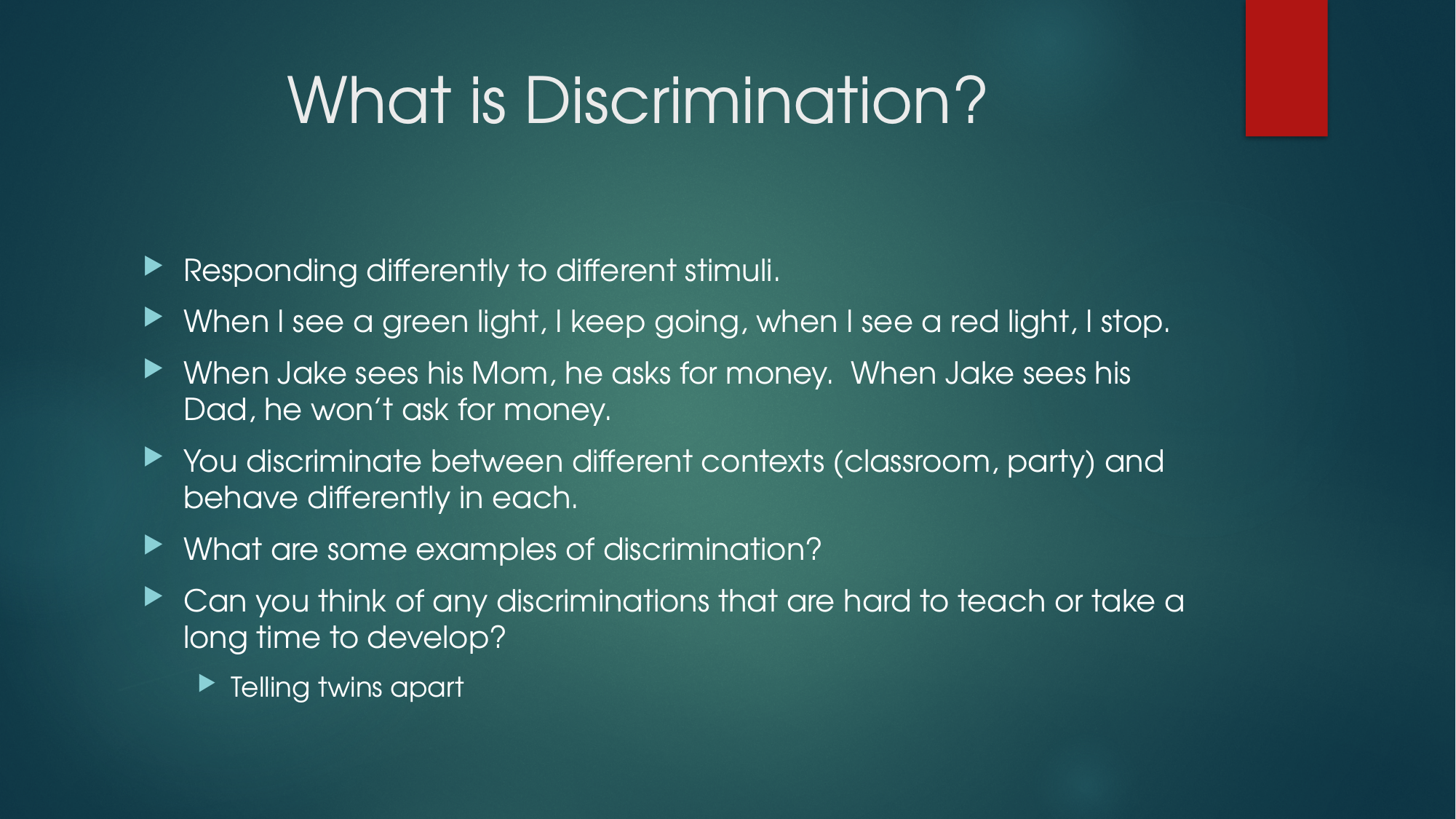

# What is Discrimination?
Responding differently to different stimuli.
When I see a green light, I keep going, when I see a red light, I stop.
When Jake sees his Mom, he asks for money.  When Jake sees his Dad, he won’t ask for money.
You discriminate between different contexts (classroom, party) and behave differently in each.
What are some examples of discrimination?
Can you think of any discriminations that are hard to teach or take a long time to develop?
Telling twins apart